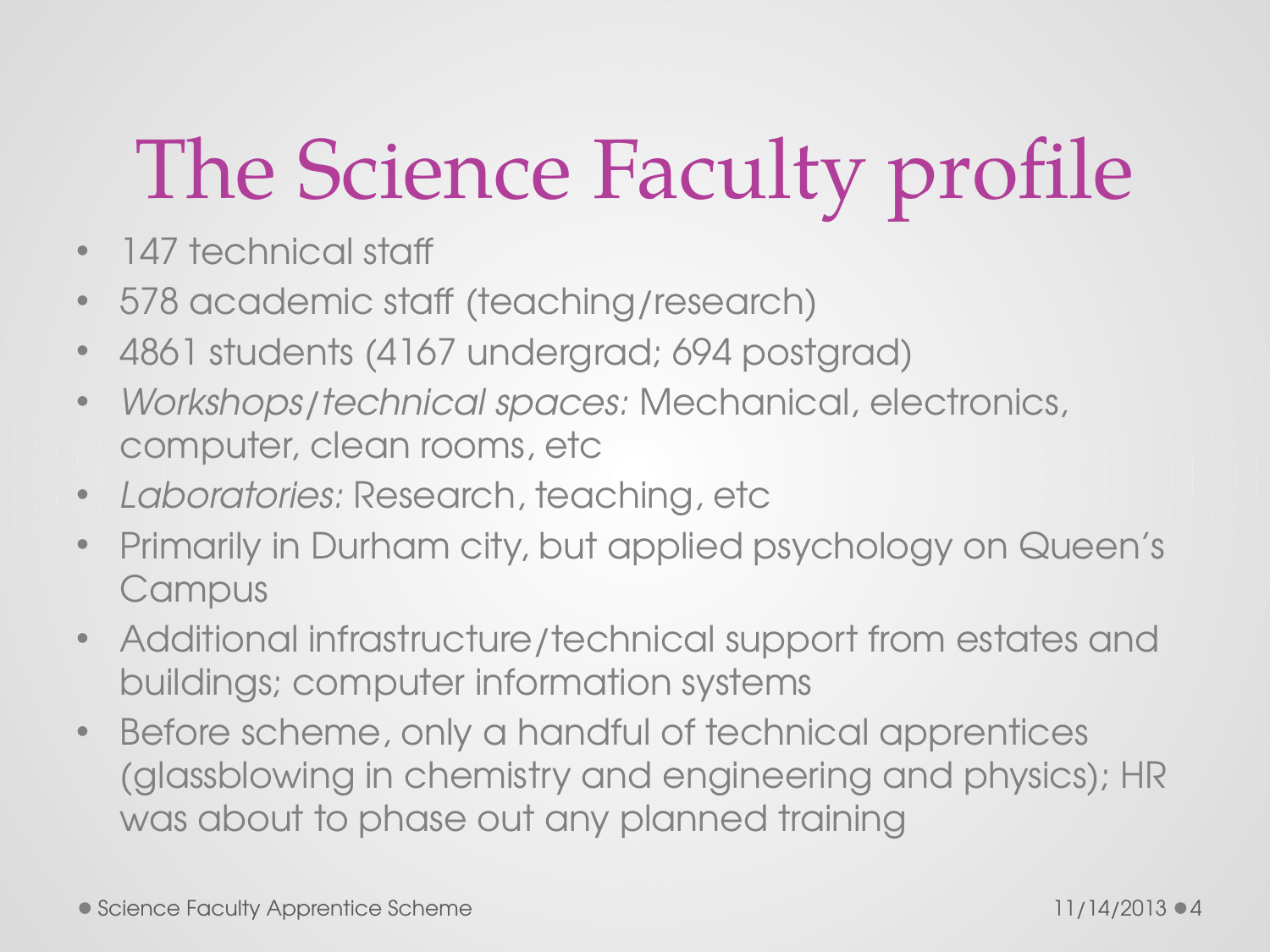

# The Science Faculty profile
147 technical staff
578 academic staff (teaching/research)
4861 students (4167 undergrad; 694 postgrad)
Workshops/technical spaces: Mechanical, electronics, computer, clean rooms, etc
Laboratories: Research, teaching, etc
Primarily in Durham city, but applied psychology on Queen’s Campus
Additional infrastructure/technical support from estates and buildings; computer information systems
Before scheme, only a handful of technical apprentices (glassblowing in chemistry and engineering and physics); HR was about to phase out any planned training

Science Faculty Apprentice Scheme
11/14/2013
4